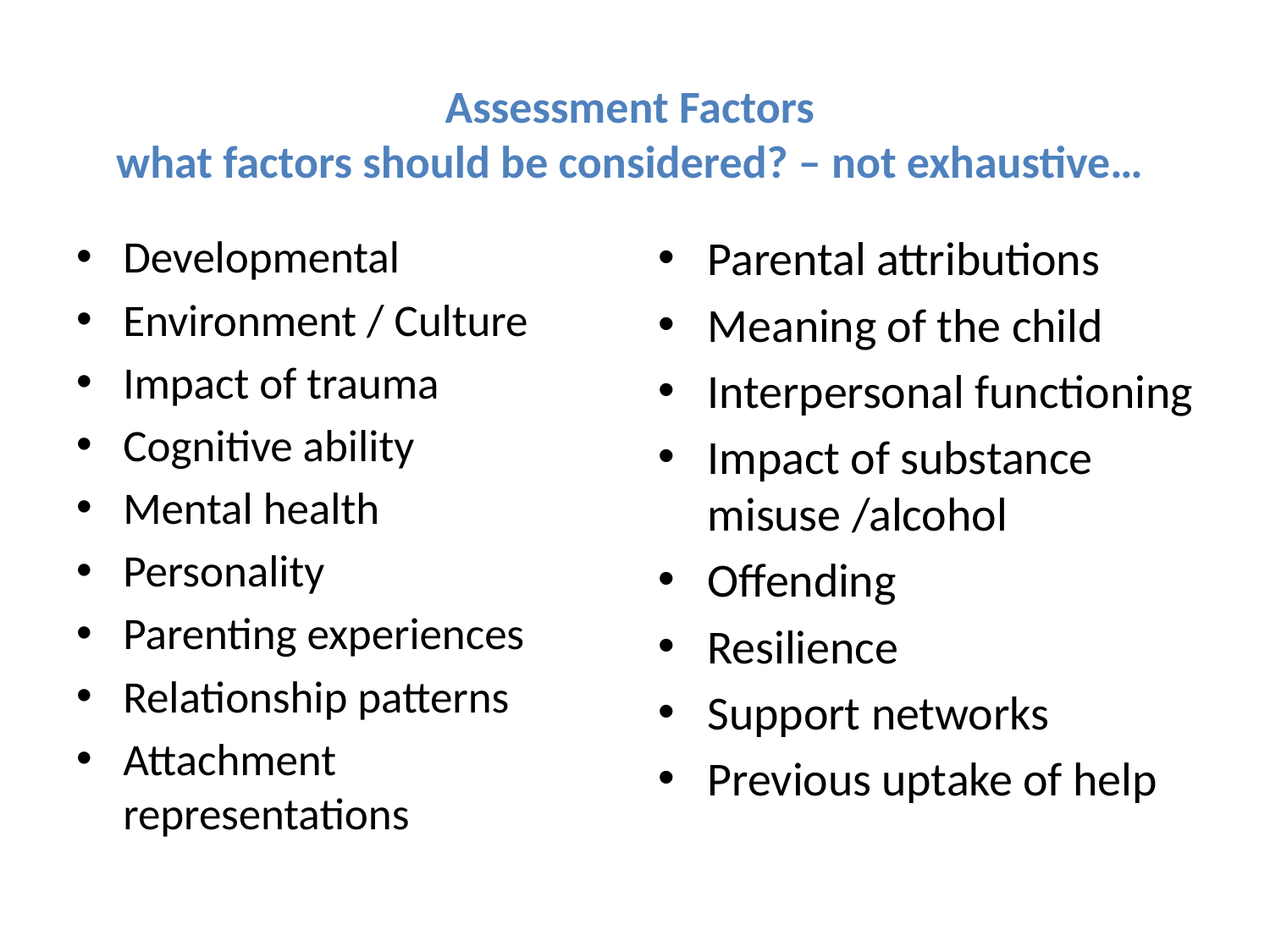

# Assessment Factors what factors should be considered? – not exhaustive…
Developmental
Environment / Culture
Impact of trauma
Cognitive ability
Mental health
Personality
Parenting experiences
Relationship patterns
Attachment representations
Parental attributions
Meaning of the child
Interpersonal functioning
Impact of substance misuse /alcohol
Offending
Resilience
Support networks
Previous uptake of help